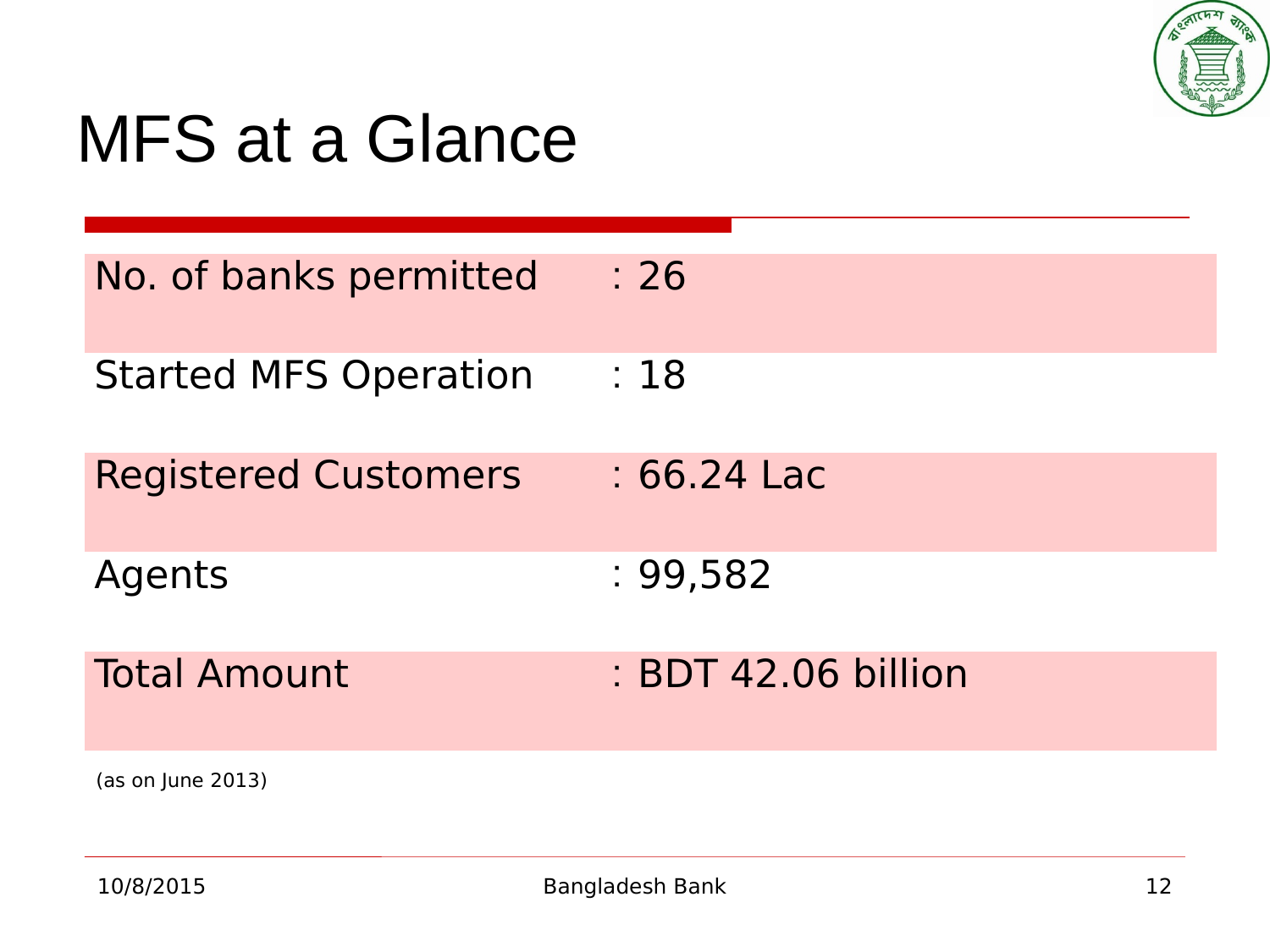

# MFS at a Glance
| No. of banks permitted | : | 26 |
| --- | --- | --- |
| Started MFS Operation | : | 18 |
| Registered Customers | : | 66.24 Lac |
| Agents | : | 99,582 |
| Total Amount | : | BDT 42.06 billion |
 (as on June 2013)
10/8/2015
Bangladesh Bank
12